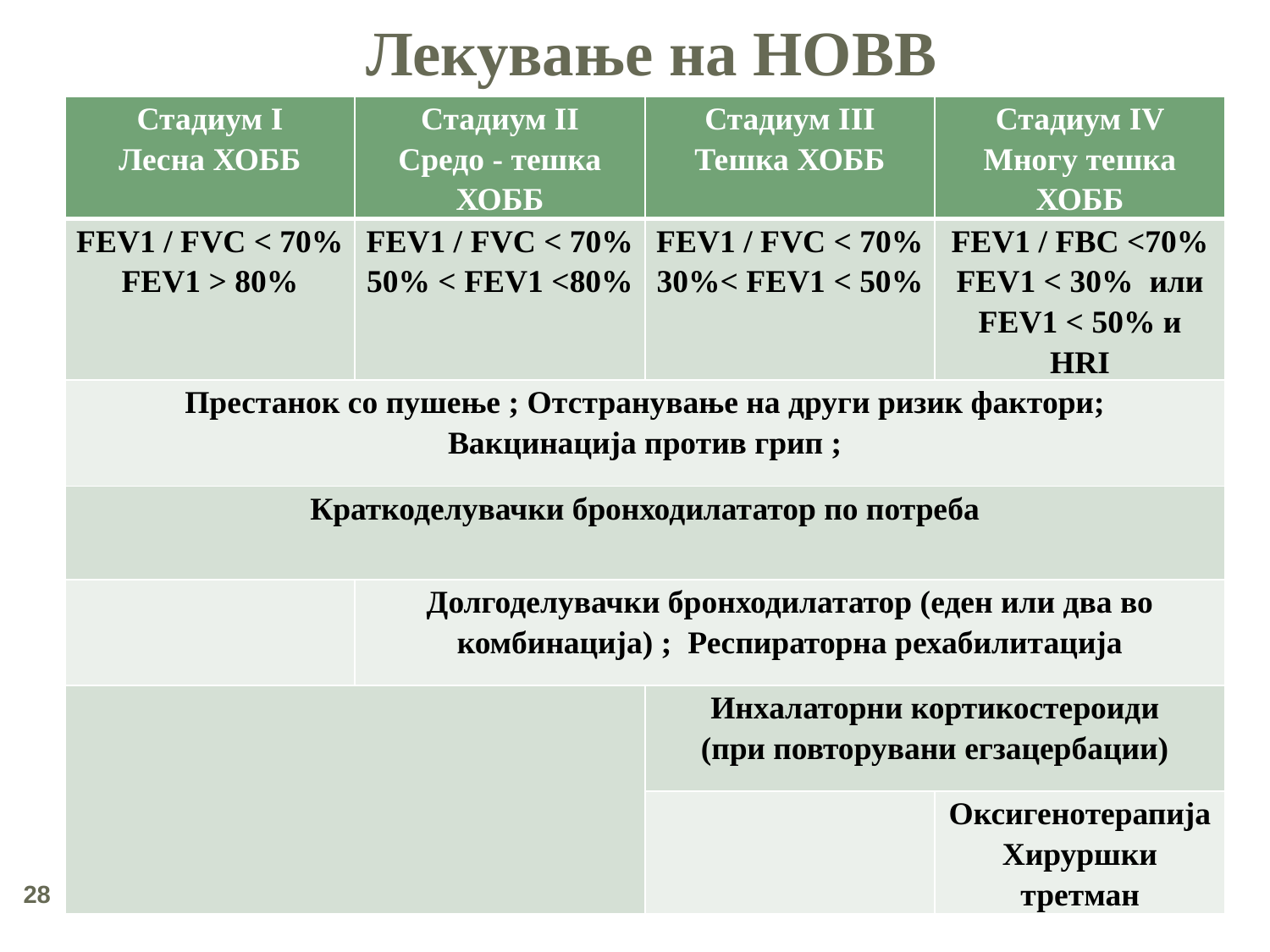

Лекување на HOBB
| Стадиум I Лесна ХОББ | Стадиум II Средо - тешка ХОББ | Стадиум III Тешка ХОББ | Стадиум IV Многу тешка ХОББ |
| --- | --- | --- | --- |
| FЕV1 / FVC < 70% FЕV1 > 80% | FЕV1 / FVC < 70% 50% < FЕV1 <80% | FЕV1 / FVC < 70% 30%< FЕV1 < 50% | FЕV1 / FВC <70% FЕV1 < 30% или FЕV1 < 50% и HRI |
| Престанок со пушење ; Отстранување на други ризик фактори; Вакцинација против грип ; |  |  |  |
| Краткоделувачки бронходилататор по потреба |  |  |  |
|  | Долгоделувачки бронходилататор (еден или два во комбинација) ; Респираторна рехабилитација |  |  |
|  |  | Инхалаторни кортикостероиди (при повторувани егзацербации) |  |
|  |  |  | Оксигенотерапија Хируршки третман |
28